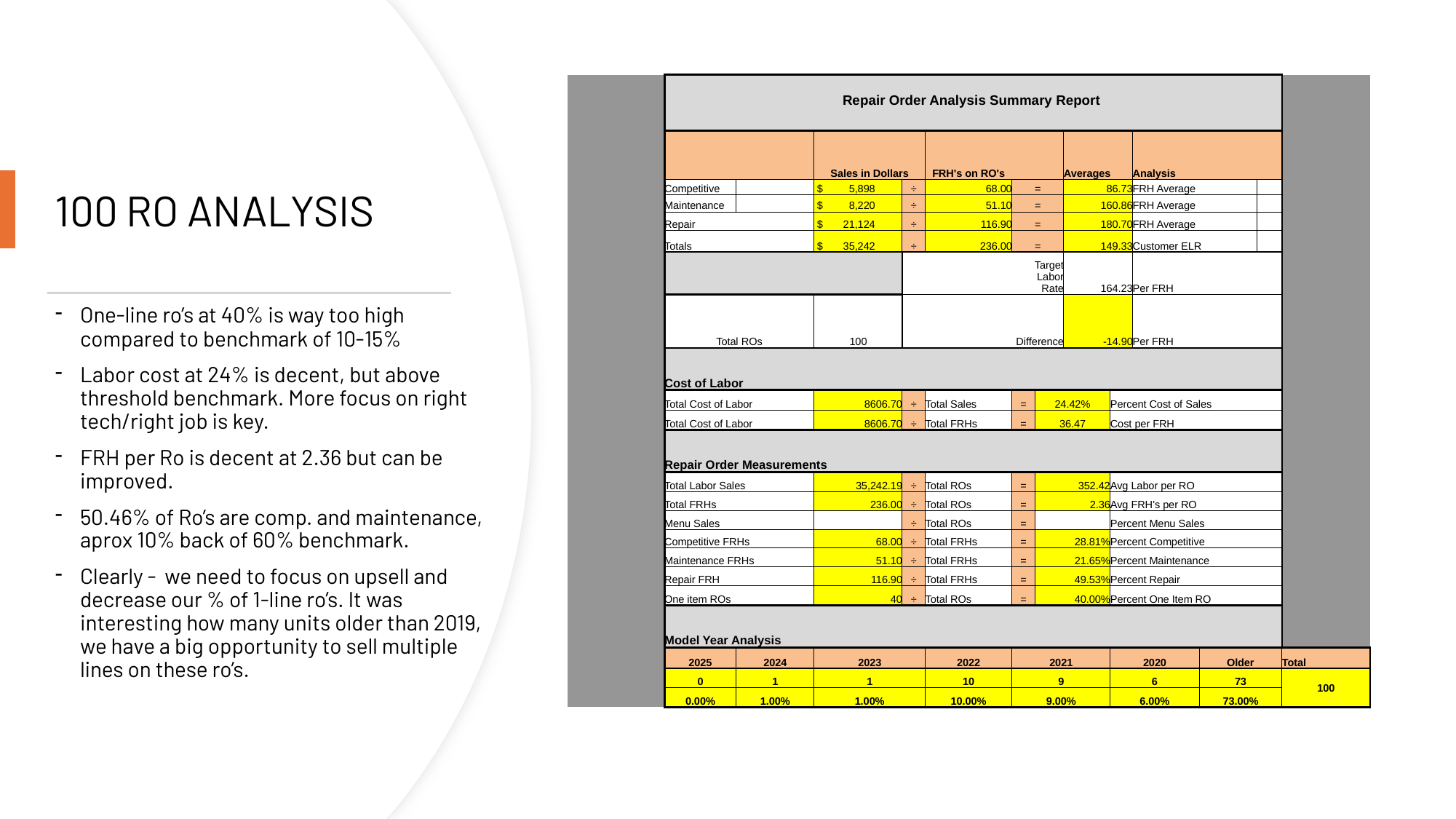

|  | Repair Order Analysis Summary Report |  |  |  |  |  |  |  |  |  |  |  |  |  |
| --- | --- | --- | --- | --- | --- | --- | --- | --- | --- | --- | --- | --- | --- | --- |
|  |  |  |  |  |  |  |  |  |  |  |  |  |  |  |
|  |  |  | Sales in Dollars |  | FRH's on RO's |  |  |  |  |  |  |  |  |  |
|  |  |  |  |  |  |  | Averages | Averages | Analysis |  |  |  |  |  |
|  |  |  |  |  |  |  |  | Averages | Analysis | Analysis |  |  |  |  |
|  | Competitive |  | $ 5,898 | ÷ | 68.00 | = | 86.73 | 86.73 | FRH Average | FRH Average |  |  |  |  |
|  | Maintenance |  | $ 8,220 | ÷ | 51.10 | = | 160.86 | 160.86 | FRH Average | FRH Average |  |  |  |  |
|  | Repair |  | $ 21,124 | ÷ | 116.90 | = | 180.70 | 180.70 | FRH Average | FRH Average |  |  |  |  |
|  | Totals |  | $ 35,242 | ÷ | 236.00 | = | 149.33 | 149.33 | Customer ELR | Customer ELR |  |  |  |  |
|  |  |  |  |  |  | Target Labor Rate | 164.23 | 164.23 | Per FRH | Per FRH |  |  |  |  |
|  | Total ROs |  | 100 |  |  | Difference | -14.90 | -14.90 | Per FRH | Per FRH |  |  |  |  |
|  |  |  |  |  |  |  |  |  |  |  |  |  |  |  |
|  | Cost of Labor |  |  |  |  |  |  |  |  |  |  |  |  |  |
|  | Total Cost of Labor |  | 8606.70 | ÷ | Total Sales | = | 24.42% |  | Percent Cost of Sales |  |  |  |  |  |
|  | Total Cost of Labor |  | 8606.70 | ÷ | Total FRHs | = | 36.47 |  | Cost per FRH |  |  |  |  |  |
|  |  |  |  |  |  |  |  |  |  |  |  |  |  |  |
|  | Repair Order Measurements |  |  |  |  |  |  |  |  |  |  |  |  |  |
|  | Total Labor Sales |  | 35,242.19 | ÷ | Total ROs | = | 352.42 |  | Avg Labor per RO |  |  |  |  |  |
|  | Total FRHs |  | 236.00 | ÷ | Total ROs | = | 2.36 |  | Avg FRH's per RO |  |  |  |  |  |
|  | Menu Sales |  |  | ÷ | Total ROs | = |  |  | Percent Menu Sales |  |  |  |  |  |
|  | Competitive FRHs |  | 68.00 | ÷ | Total FRHs | = | 28.81% |  | Percent Competitive |  |  |  |  |  |
|  | Maintenance FRHs |  | 51.10 | ÷ | Total FRHs | = | 21.65% |  | Percent Maintenance |  |  |  |  |  |
|  | Repair FRH |  | 116.90 | ÷ | Total FRHs | = | 49.53% |  | Percent Repair |  |  |  |  |  |
|  | One item ROs |  | 40 | ÷ | Total ROs | = | 40.00% |  | Percent One Item RO |  |  |  |  |  |
|  |  |  |  |  |  |  |  |  |  |  |  |  |  |  |
|  | Model Year Analysis |  |  |  |  |  |  |  |  |  |  |  |  |  |
|  | 2025 | 2024 | 2023 |  | 2022 | 2021 |  |  | 2020 |  | Older |  |  | Total |
|  | 0 | 1 | 1 |  | 10 | 9 |  |  | 6 |  | 73 |  |  | 100 |
|  | 0.00% | 1.00% | 1.00% |  | 10.00% | 9.00% |  |  | 6.00% |  | 73.00% |  |  |  |
# 100 RO ANALYSIS

One-line ro’s at 40% is way too high compared to benchmark of 10-15%
Labor cost at 24% is decent, but above threshold benchmark. More focus on right tech/right job is key.
FRH per Ro is decent at 2.36 but can be improved.
50.46% of Ro’s are comp. and maintenance, aprox 10% back of 60% benchmark.
Clearly -  we need to focus on upsell and decrease our % of 1-line ro’s. It was interesting how many units older than 2019, we have a big opportunity to sell multiple lines on these ro’s.